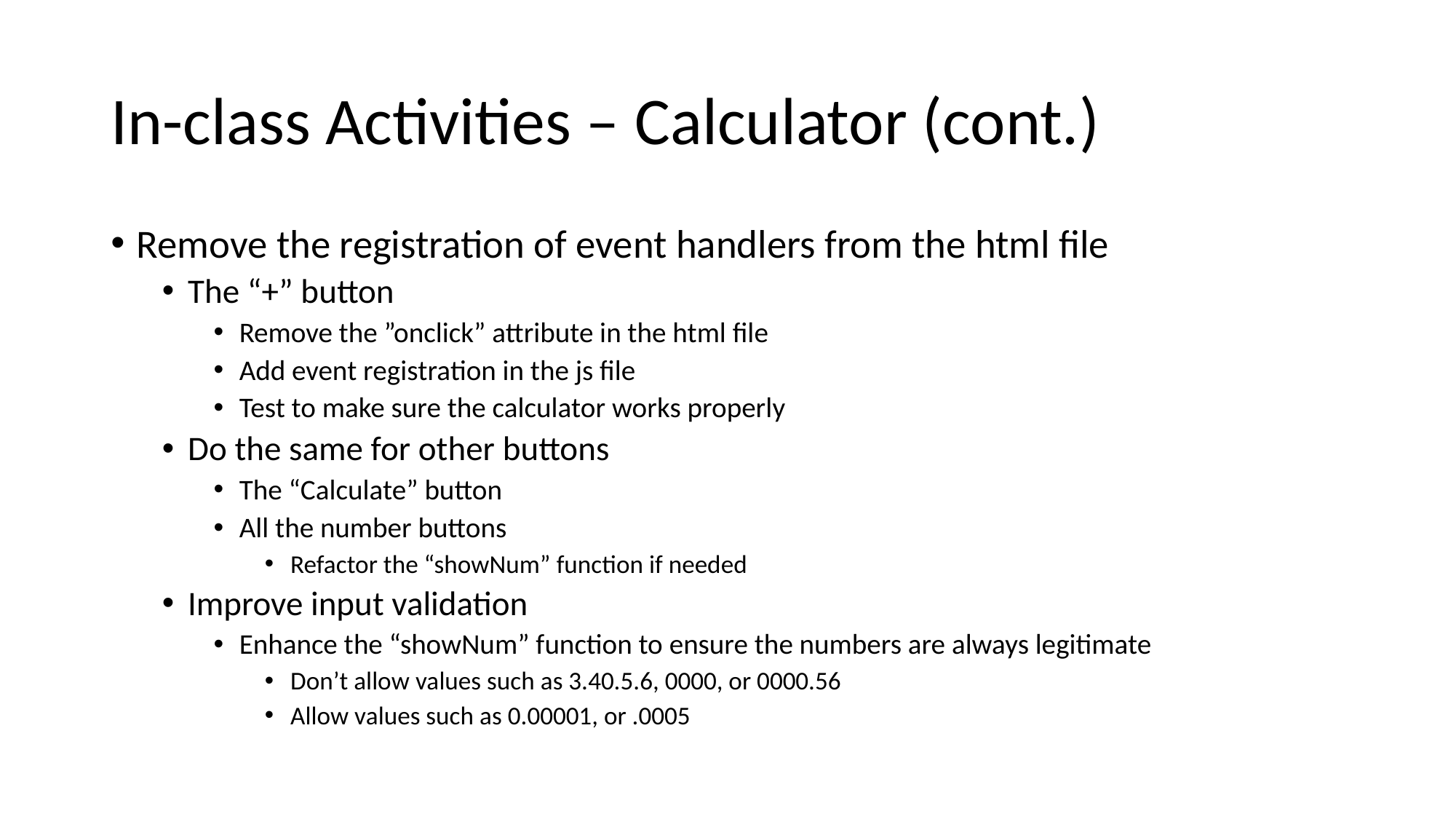

# In-class Activities – Calculator (cont.)
Remove the registration of event handlers from the html file
The “+” button
Remove the ”onclick” attribute in the html file
Add event registration in the js file
Test to make sure the calculator works properly
Do the same for other buttons
The “Calculate” button
All the number buttons
Refactor the “showNum” function if needed
Improve input validation
Enhance the “showNum” function to ensure the numbers are always legitimate
Don’t allow values such as 3.40.5.6, 0000, or 0000.56
Allow values such as 0.00001, or .0005